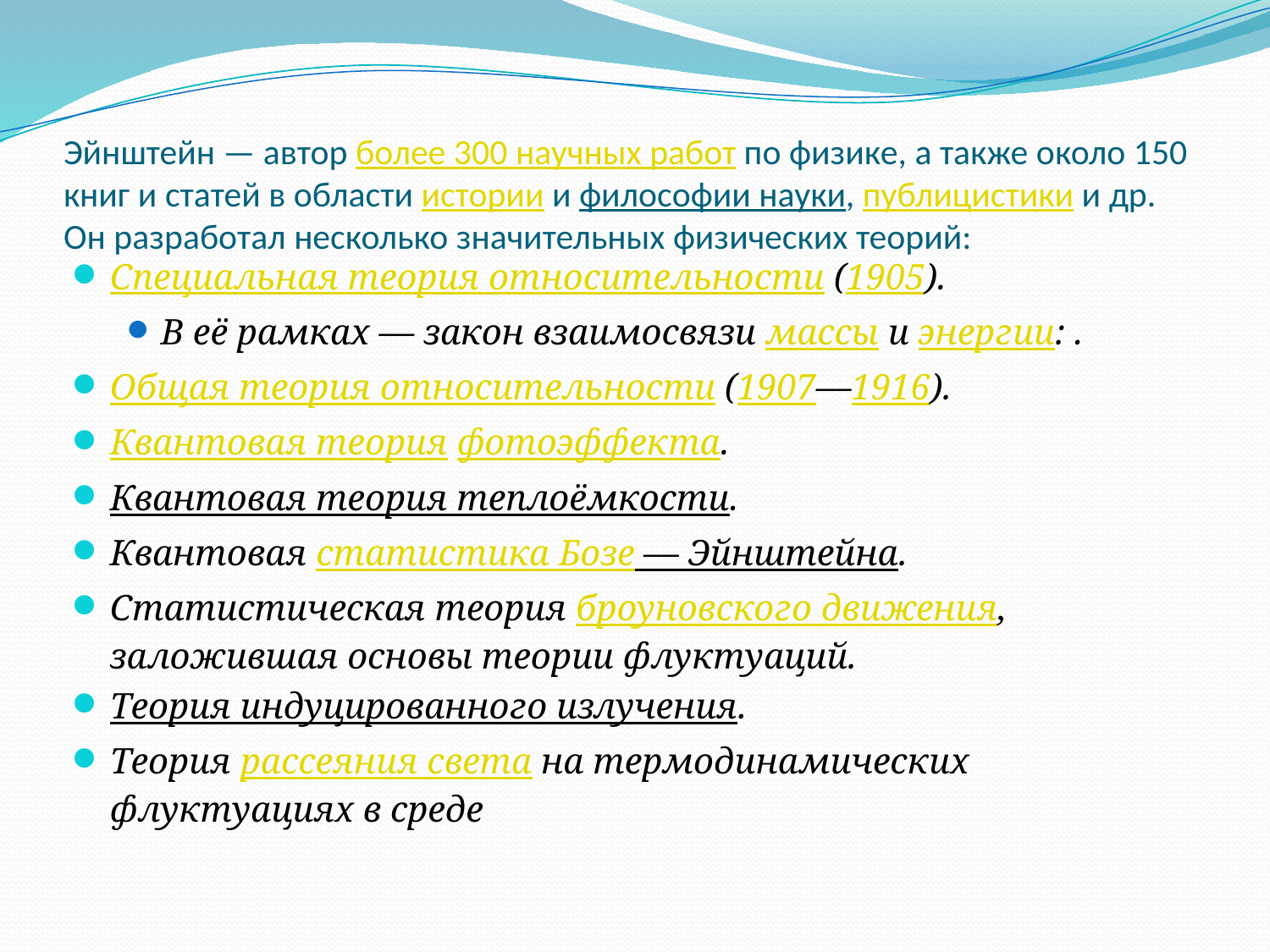

# Эйнштейн — автор более 300 научных работ по физике, а также около 150 книг и статей в области истории и философии науки, публицистики и др. Он разработал несколько значительных физических теорий:
Специальная теория относительности (1905).
В её рамках — закон взаимосвязи массы и энергии: .
Общая теория относительности (1907—1916).
Квантовая теория фотоэффекта.
Квантовая теория теплоёмкости.
Квантовая статистика Бозе — Эйнштейна.
Статистическая теория броуновского движения, заложившая основы теории флуктуаций.
Теория индуцированного излучения.
Теория рассеяния света на термодинамических флуктуациях в среде